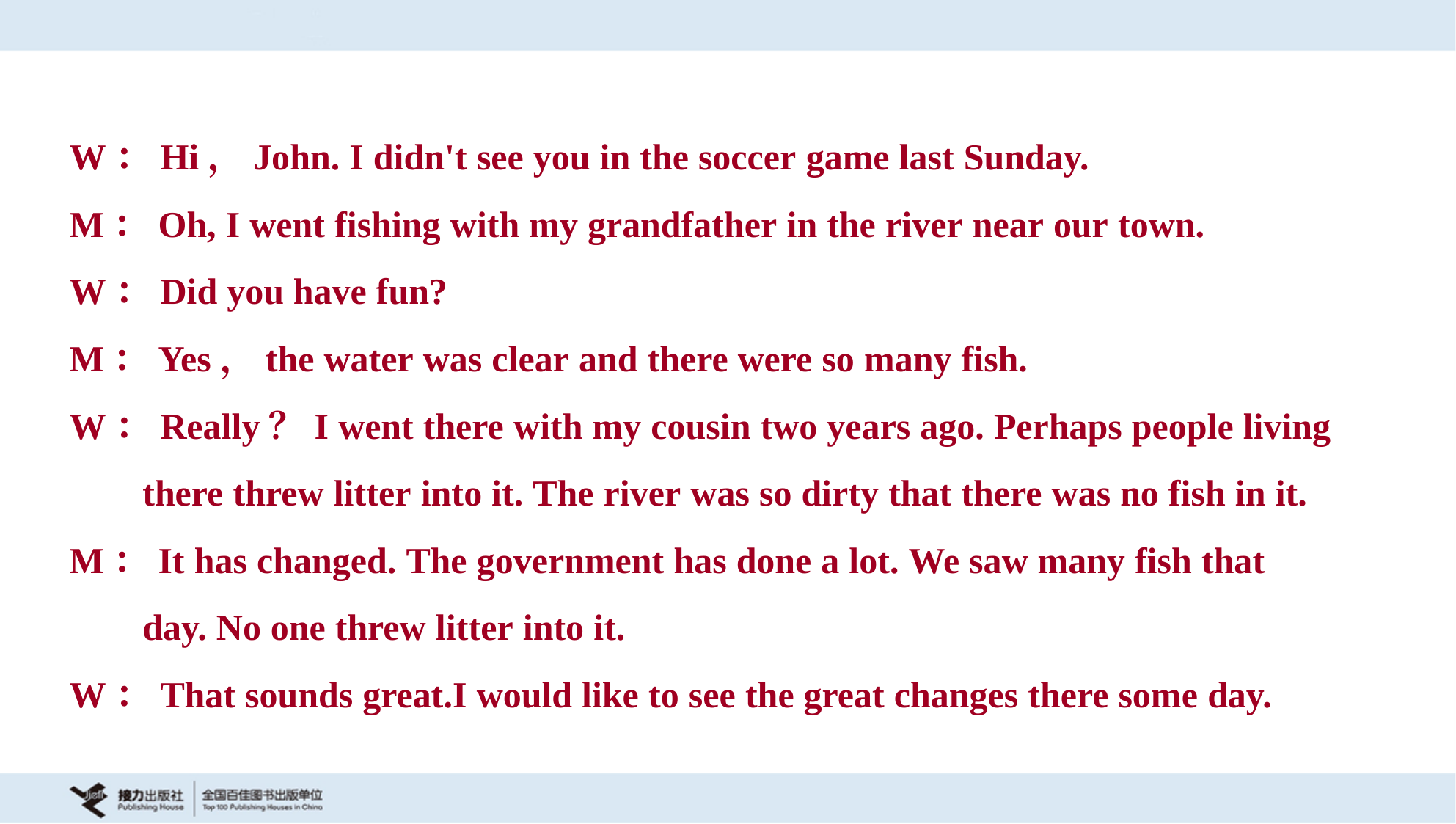

W：Hi，John. I didn't see you in the soccer game last Sunday.
M：Oh, I went fishing with my grandfather in the river near our town.
W：Did you have fun?
M：Yes，the water was clear and there were so many fish.
W：Really？I went there with my cousin two years ago. Perhaps people living
        there threw litter into it. The river was so dirty that there was no fish in it.
M：It has changed. The government has done a lot. We saw many fish that
        day. No one threw litter into it.
W：That sounds great.I would like to see the great changes there some day.